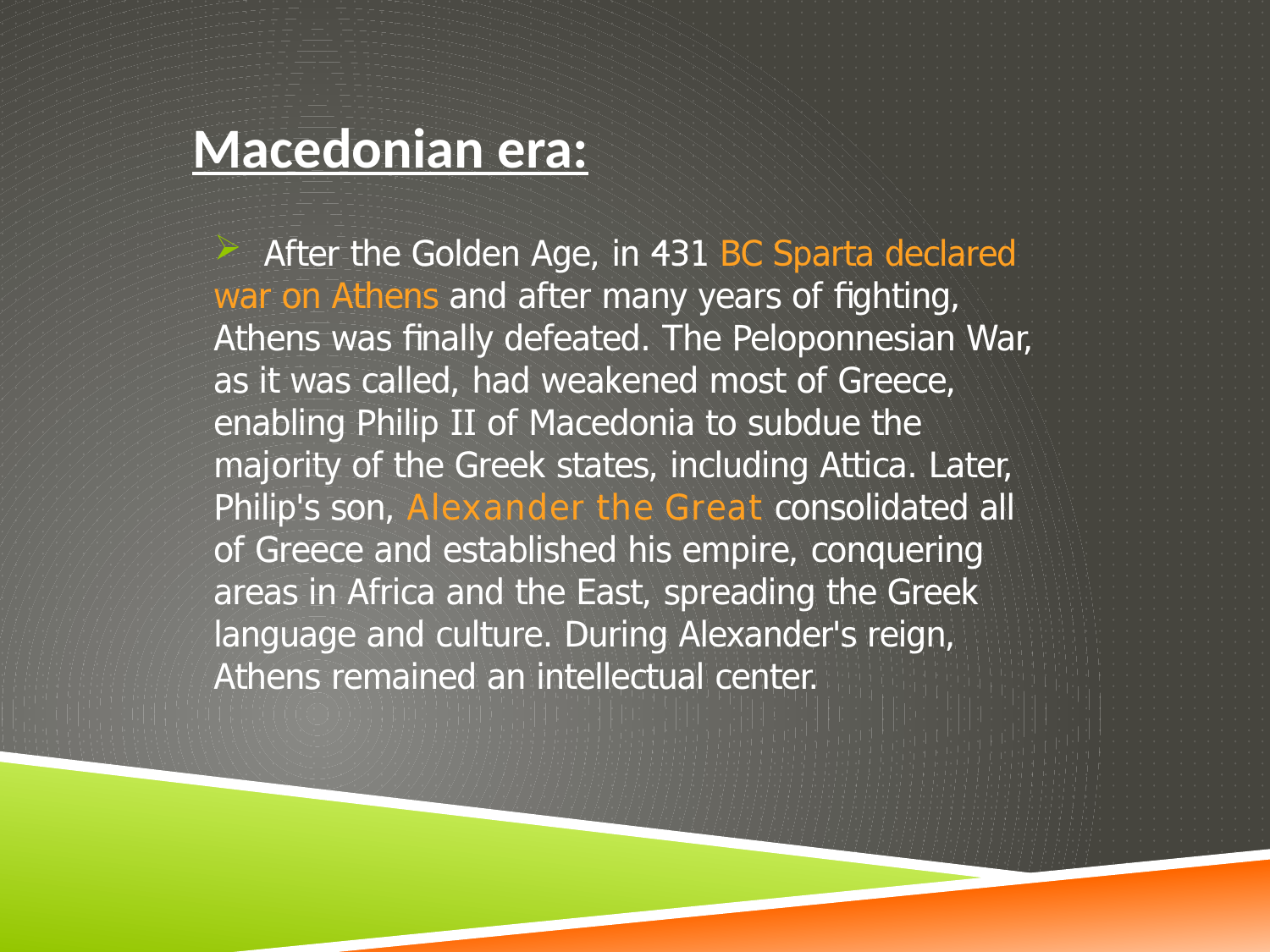

Macedonian era:

  After the Golden Age, in 431 BC Sparta declared war on Athens and after many years of fighting, Athens was finally defeated. The Peloponnesian War, as it was called, had weakened most of Greece, enabling Philip II of Macedonia to subdue the majority of the Greek states, including Attica. Later, Philip's son, Alexander the Great consolidated all of Greece and established his empire, conquering areas in Africa and the East, spreading the Greek language and culture. During Alexander's reign, Athens remained an intellectual center.